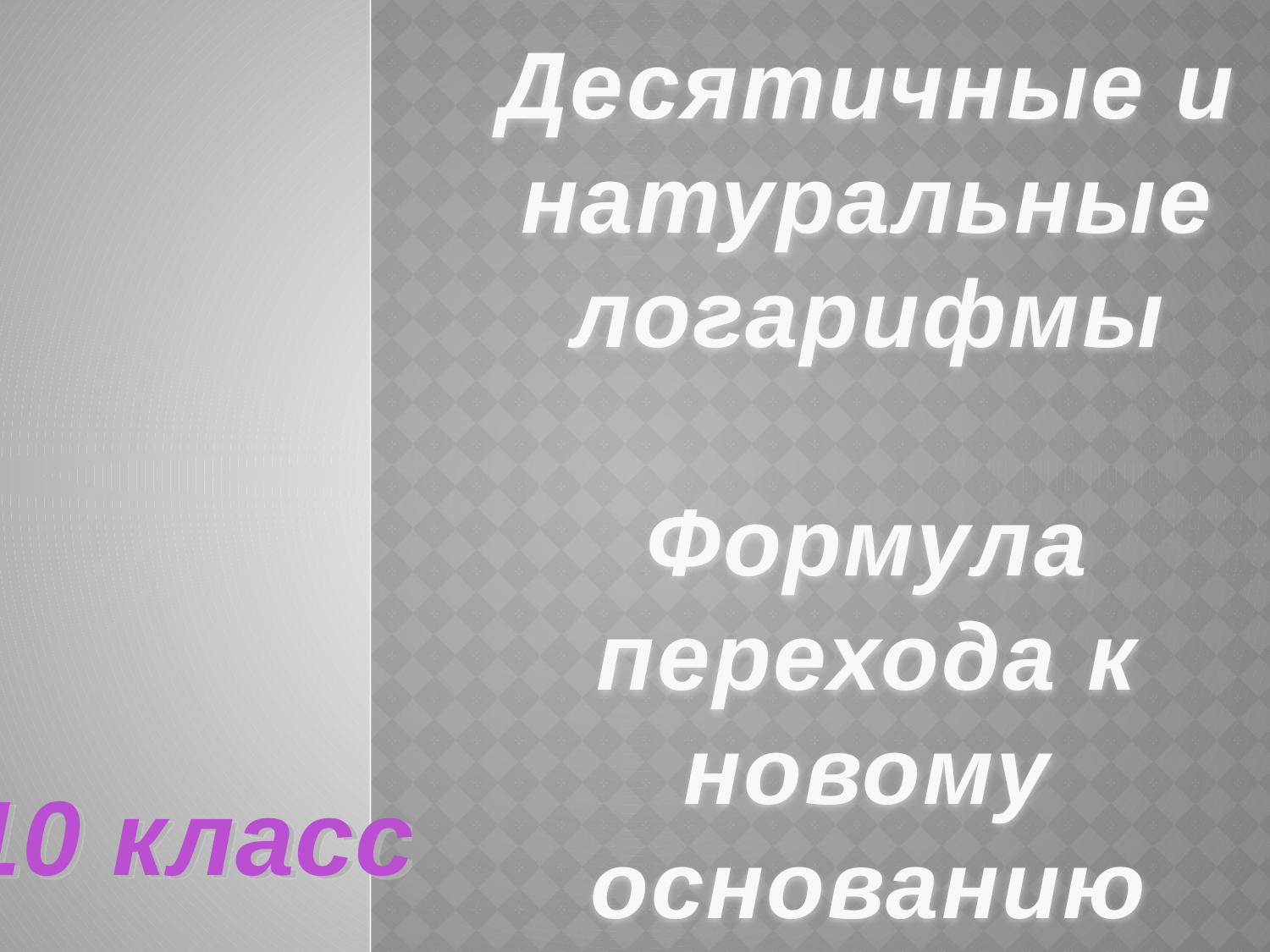

Десятичные и натуральные логарифмы

Формула перехода к новому основанию

10 класс